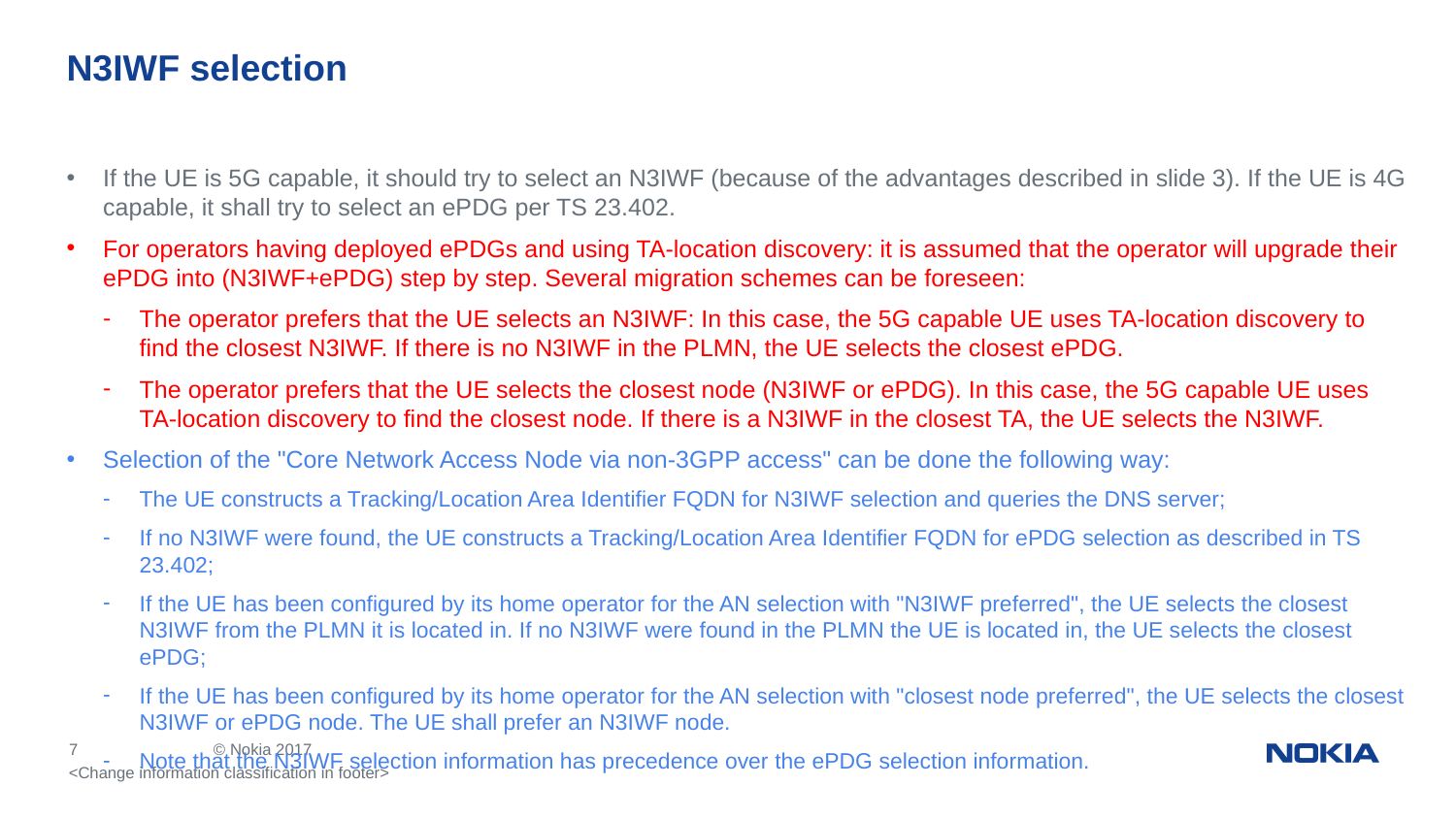

# N3IWF selection

If the UE is 5G capable, it should try to select an N3IWF (because of the advantages described in slide 3). If the UE is 4G capable, it shall try to select an ePDG per TS 23.402.
For operators having deployed ePDGs and using TA-location discovery: it is assumed that the operator will upgrade their ePDG into (N3IWF+ePDG) step by step. Several migration schemes can be foreseen:
The operator prefers that the UE selects an N3IWF: In this case, the 5G capable UE uses TA-location discovery to find the closest N3IWF. If there is no N3IWF in the PLMN, the UE selects the closest ePDG.
The operator prefers that the UE selects the closest node (N3IWF or ePDG). In this case, the 5G capable UE uses TA-location discovery to find the closest node. If there is a N3IWF in the closest TA, the UE selects the N3IWF.
Selection of the "Core Network Access Node via non-3GPP access" can be done the following way:
The UE constructs a Tracking/Location Area Identifier FQDN for N3IWF selection and queries the DNS server;
If no N3IWF were found, the UE constructs a Tracking/Location Area Identifier FQDN for ePDG selection as described in TS 23.402;
If the UE has been configured by its home operator for the AN selection with "N3IWF preferred", the UE selects the closest N3IWF from the PLMN it is located in. If no N3IWF were found in the PLMN the UE is located in, the UE selects the closest ePDG;
If the UE has been configured by its home operator for the AN selection with "closest node preferred", the UE selects the closest N3IWF or ePDG node. The UE shall prefer an N3IWF node.
Note that the N3IWF selection information has precedence over the ePDG selection information.

<Change information classification in footer>